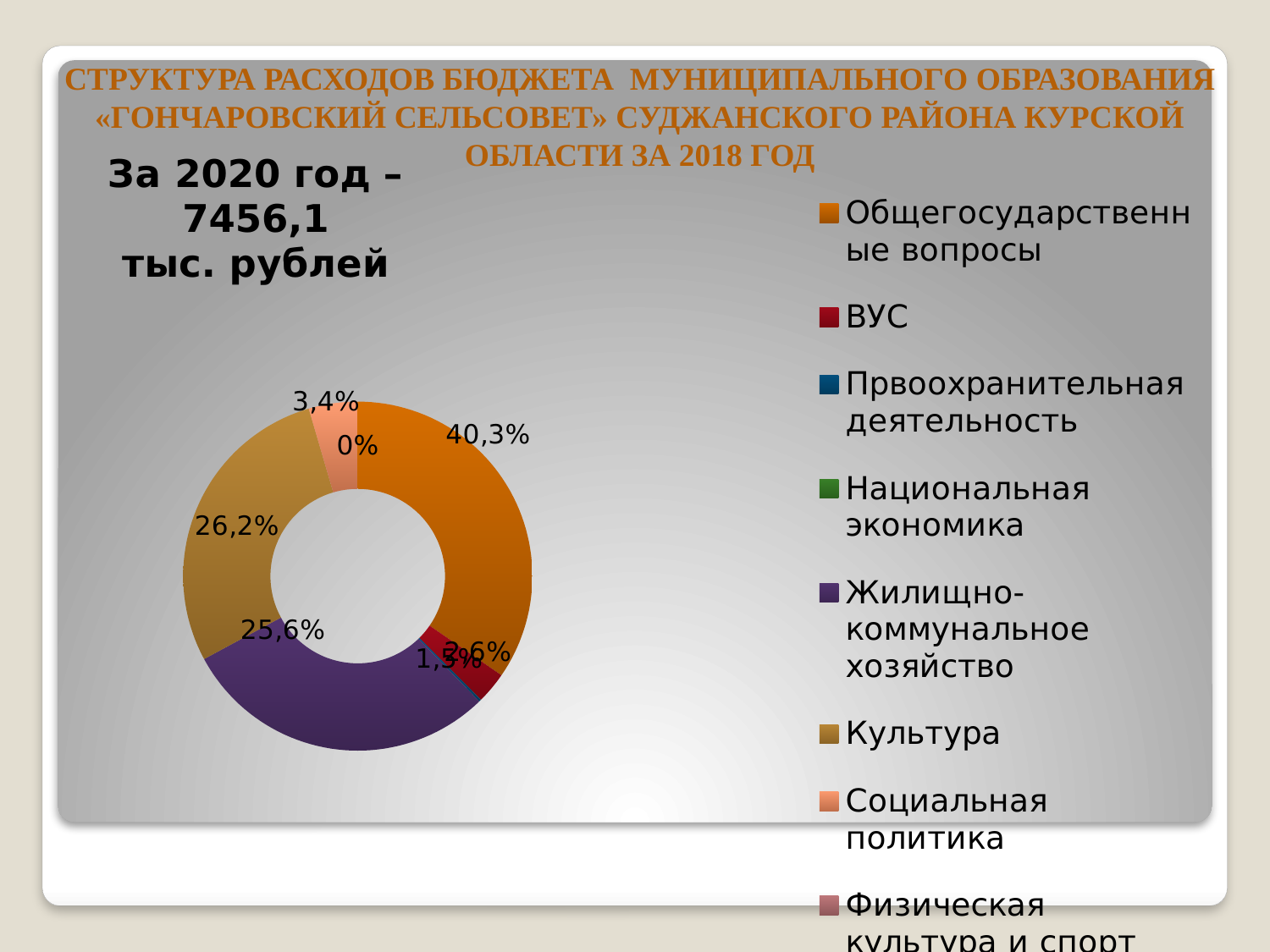

# Структура расходов бюджета  муниципального образования «Гончаровский сельсовет» Суджанского района Курской области за 2018 год

### Chart: За 2020 год –
 7456,1
тыс. рублей

| Category | 2020 | Столбец1 |
|---|---|---|
| Общегосударственные вопросы | 2581200.03 | None |
| ВУС | 217109.0 | None |
| Првоохранительная деятельность | 16000.0 | None |
| Национальная  экономика | 0.0 | None |
| Жилищно-коммунальное хозяйство | 2190097.14 | None |
| Культура | 2114297.38 | None |
| Социальная политика | 336468.7 | None |
| Физическая культура и спорт | 1000.0 | None |